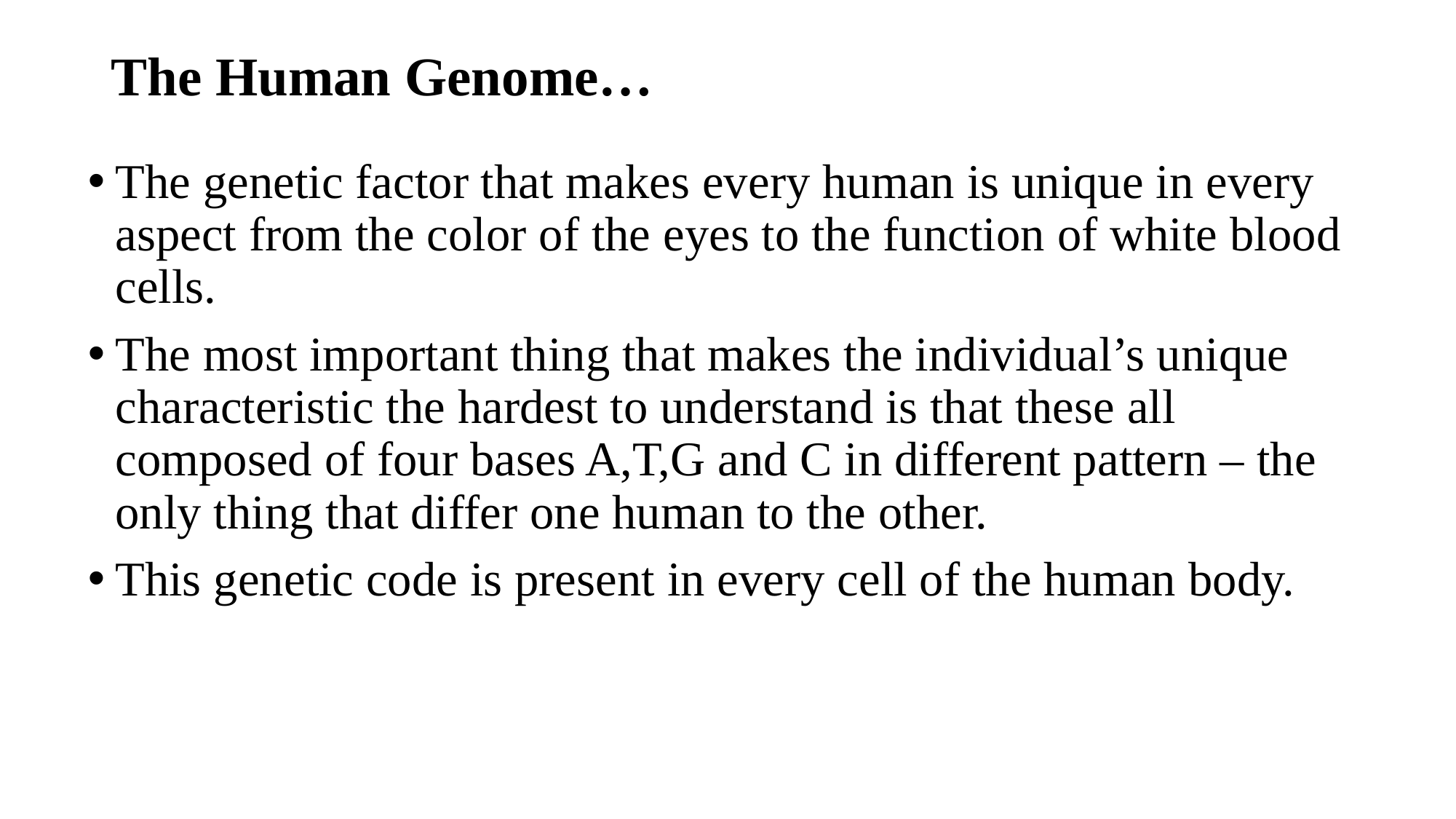

# The Human Genome…
The genetic factor that makes every human is unique in every aspect from the color of the eyes to the function of white blood cells.
The most important thing that makes the individual’s unique characteristic the hardest to understand is that these all composed of four bases A,T,G and C in different pattern – the only thing that differ one human to the other.
This genetic code is present in every cell of the human body.